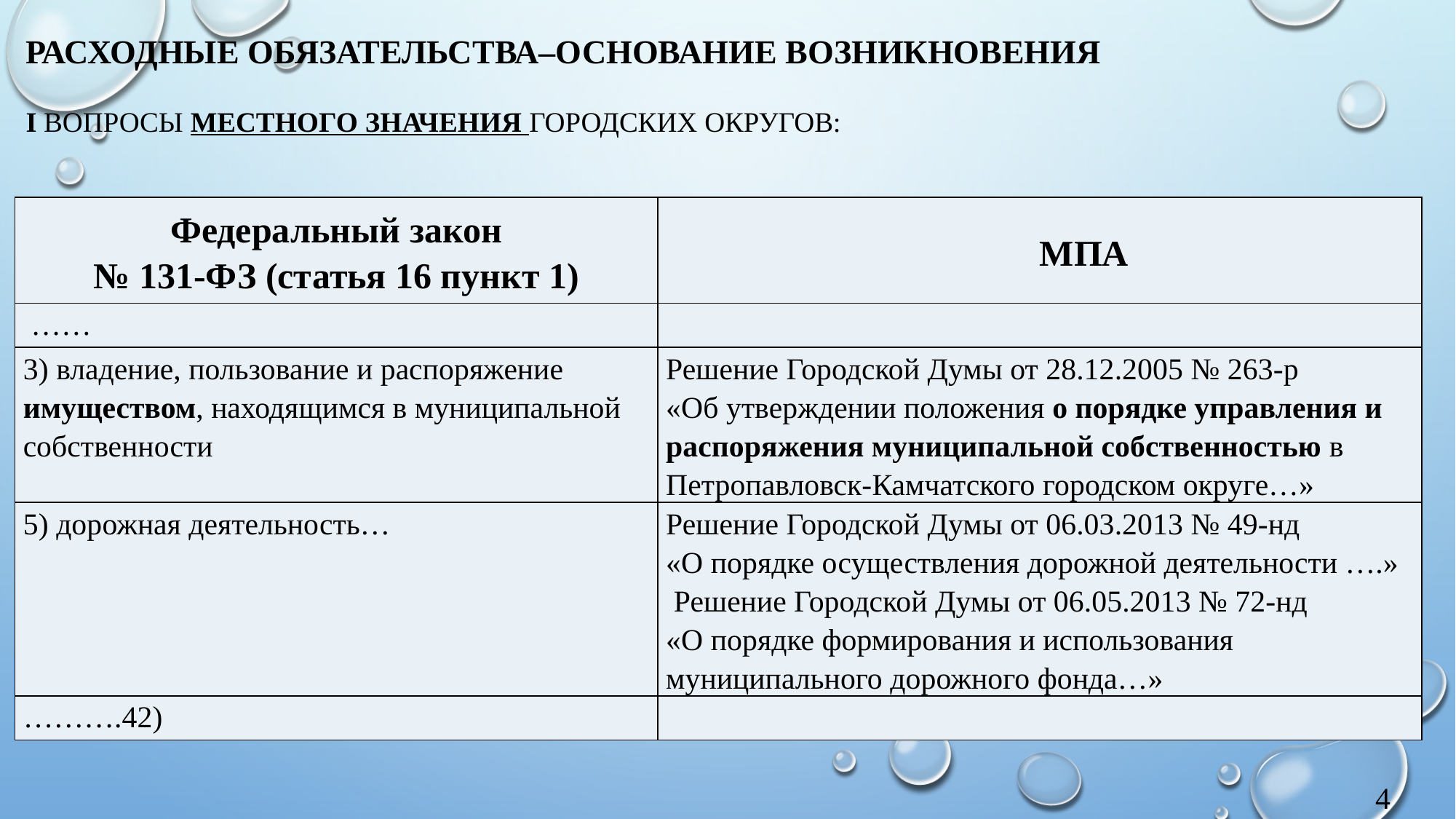

# Расходные обязательства–основание возникновения I Вопросы местного значения городских округов:
| Федеральный закон № 131-ФЗ (статья 16 пункт 1) | МПА |
| --- | --- |
| …… |  |
| 3) владение, пользование и распоряжение имуществом, находящимся в муниципальной собственности | Решение Городской Думы от 28.12.2005 № 263-р «Об утверждении положения о порядке управления и распоряжения муниципальной собственностью в Петропавловск-Камчатского городском округе…» |
| 5) дорожная деятельность… | Решение Городской Думы от 06.03.2013 № 49-нд «О порядке осуществления дорожной деятельности ….» Решение Городской Думы от 06.05.2013 № 72-нд «О порядке формирования и использования муниципального дорожного фонда…» |
| ……….42) |  |
4